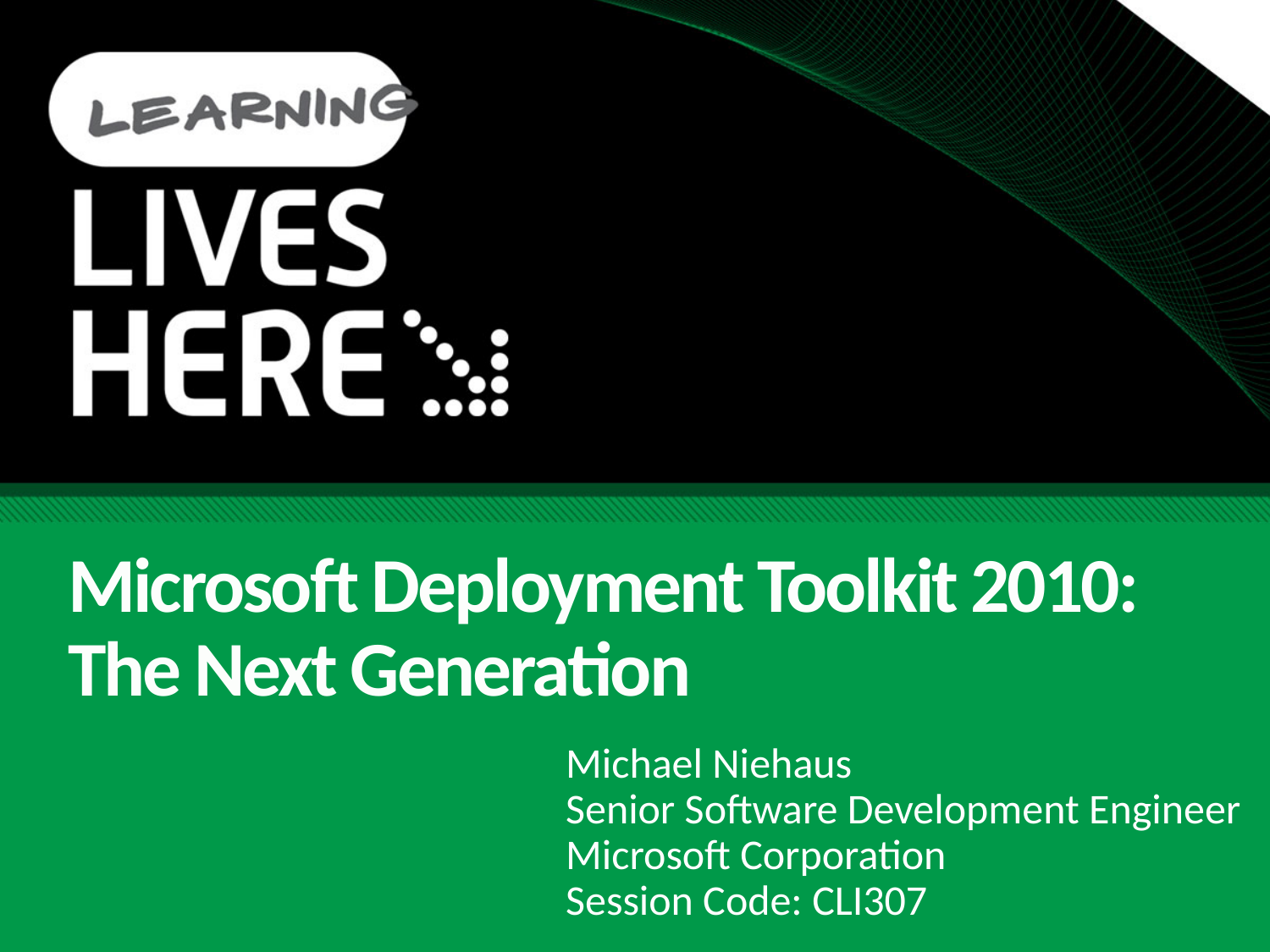

# Microsoft Deployment Toolkit 2010: The Next Generation
Michael Niehaus
Senior Software Development Engineer
Microsoft Corporation
Session Code: CLI307